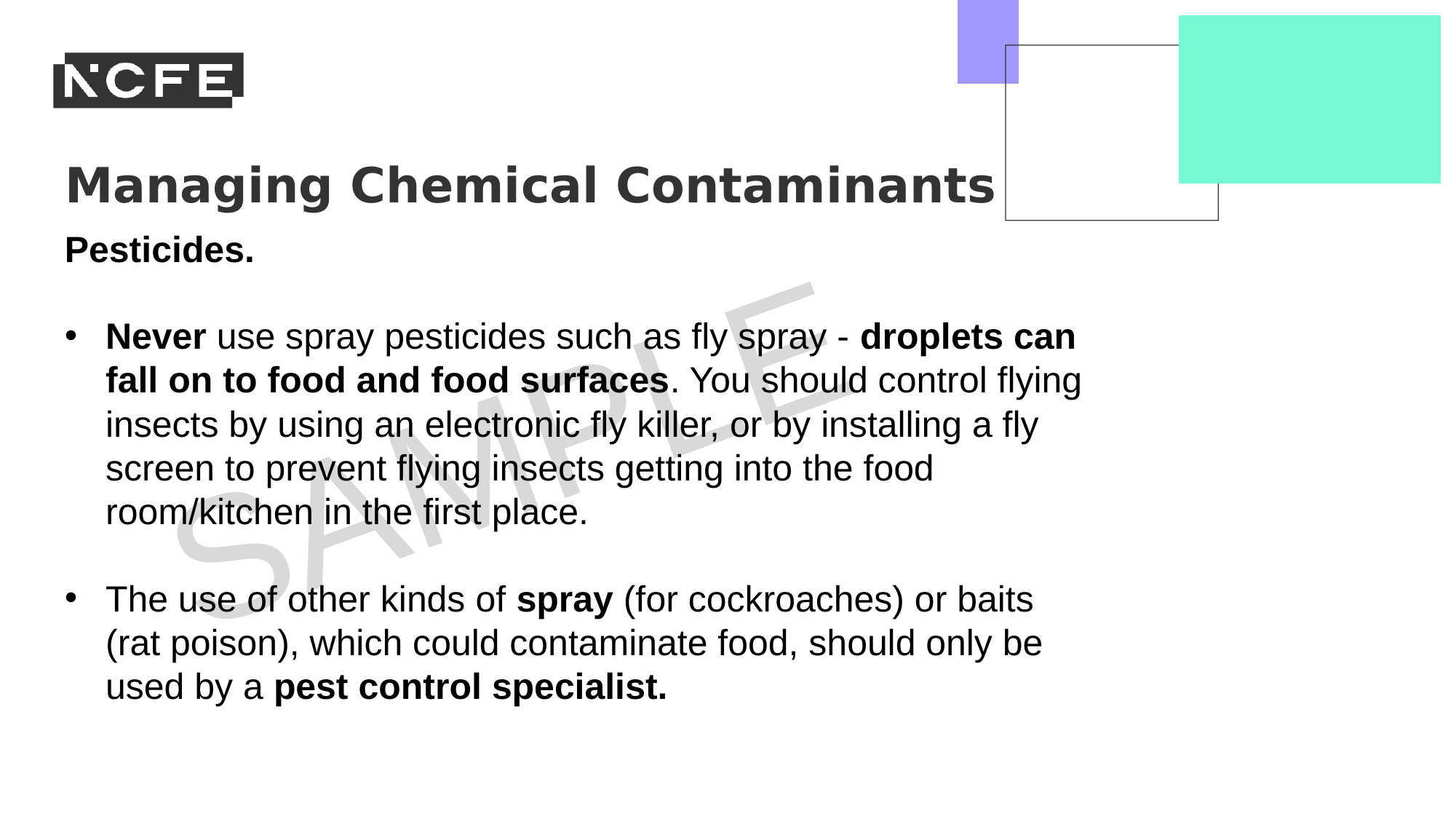

Managing Chemical Contaminants
Pesticides.

Never use spray pesticides such as fly spray - droplets can fall on to food and food surfaces. You should control flying insects by using an electronic fly killer, or by installing a fly screen to prevent flying insects getting into the food room/kitchen in the first place.

The use of other kinds of spray (for cockroaches) or baits (rat poison), which could contaminate food, should only be used by a pest control specialist.